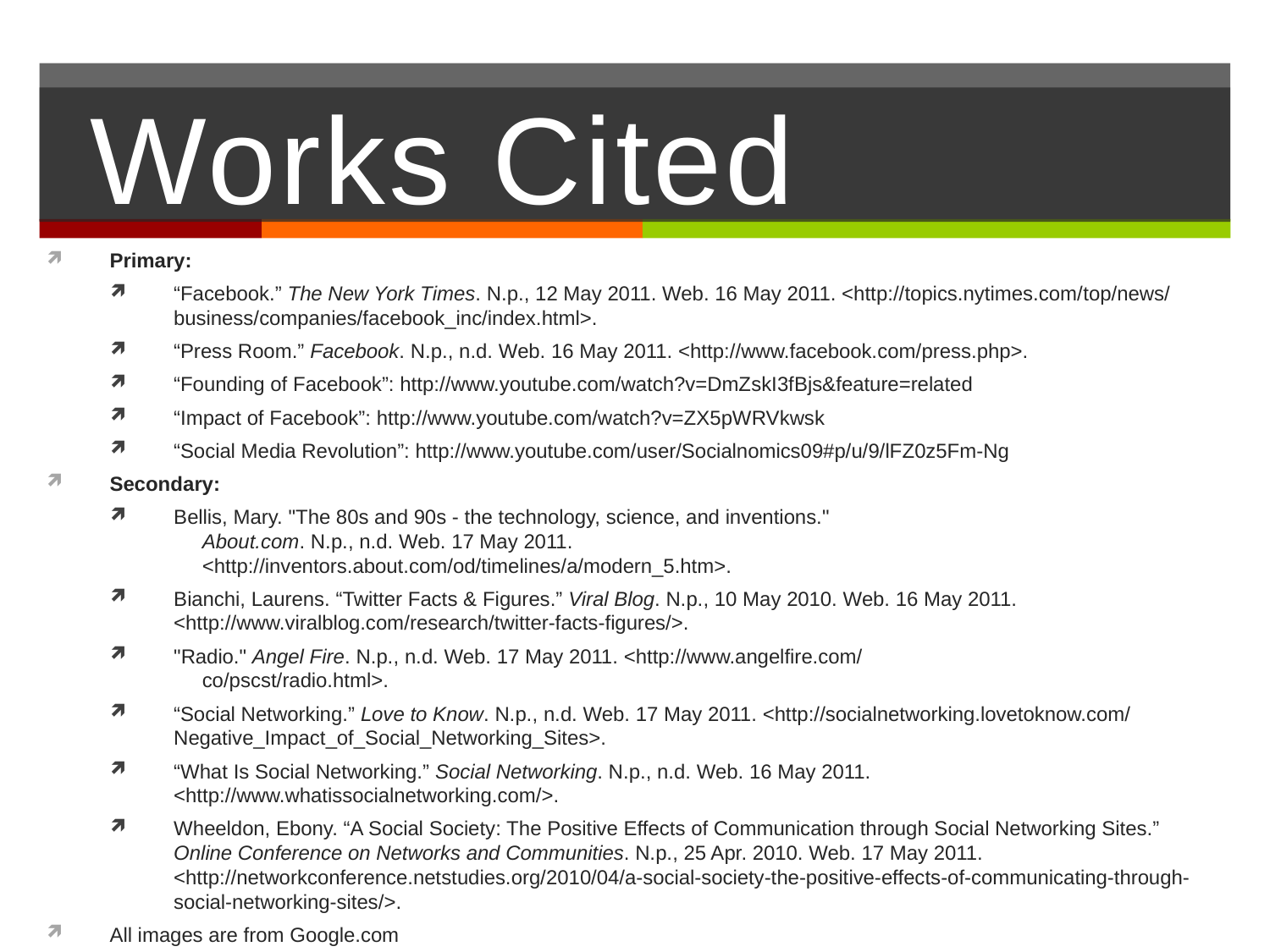

# Works Cited
Primary:
“Facebook.” The New York Times. N.p., 12 May 2011. Web. 16 May 2011. <http://topics.nytimes.com/‌top/‌news/‌business/‌companies/‌facebook_inc/‌index.html>.
“Press Room.” Facebook. N.p., n.d. Web. 16 May 2011. <http://www.facebook.com/‌press.php>.
“Founding of Facebook”: http://www.youtube.com/watch?v=DmZskI3fBjs&feature=related
“Impact of Facebook”: http://www.youtube.com/watch?v=ZX5pWRVkwsk
“Social Media Revolution”: http://www.youtube.com/user/Socialnomics09#p/u/9/lFZ0z5Fm-Ng
Secondary:
Bellis, Mary. "The 80s and 90s - the technology, science, and inventions." 
     About.com. N.p., n.d. Web. 17 May 2011. 
     <http://inventors.about.com/od/timelines/a/modern_5.htm>.
Bianchi, Laurens. “Twitter Facts & Figures.” Viral Blog. N.p., 10 May 2010. Web. 16 May 2011. <http://www.viralblog.com/‌research/‌twitter-facts-figures/>.
"Radio." Angel Fire. N.p., n.d. Web. 17 May 2011. <http://www.angelfire.com/ 
     co/pscst/radio.html>.
“Social Networking.” Love to Know. N.p., n.d. Web. 17 May 2011. <http://socialnetworking.lovetoknow.com/‌Negative_Impact_of_Social_Networking_Sites>.
“What Is Social Networking.” Social Networking. N.p., n.d. Web. 16 May 2011. <http://www.whatissocialnetworking.com/>.
Wheeldon, Ebony. “A Social Society: The Positive Effects of Communication through Social Networking Sites.” Online Conference on Networks and Communities. N.p., 25 Apr. 2010. Web. 17 May 2011. <http://networkconference.netstudies.org/‌2010/‌04/‌a-social-society-the-positive-effects-of-communicating-through-social-networking-sites/>.
All images are from Google.com